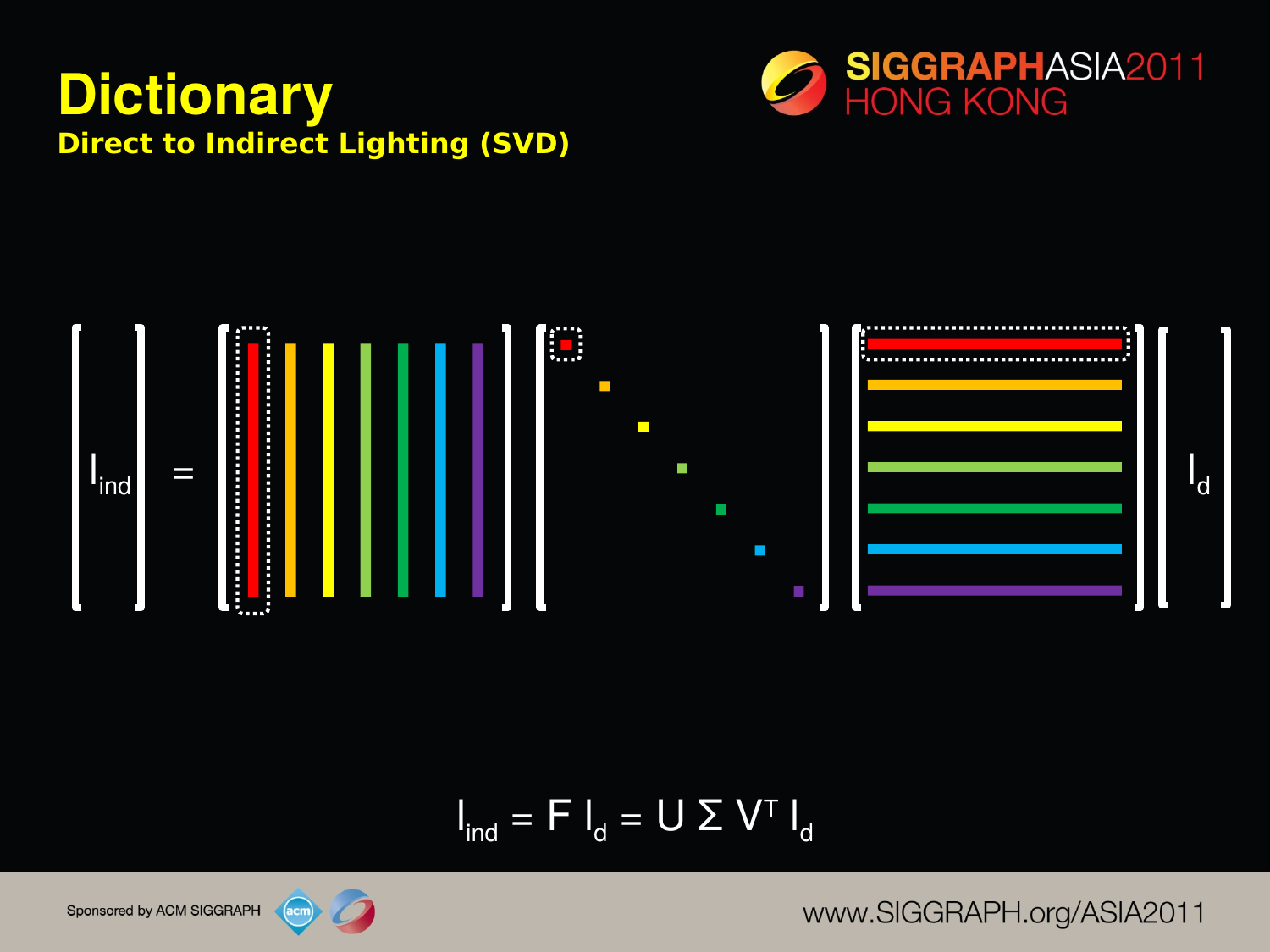

# Dictionary Direct to Indirect Lighting (SVD)

lind
=
ld

lind = F ld = U Σ VT ld